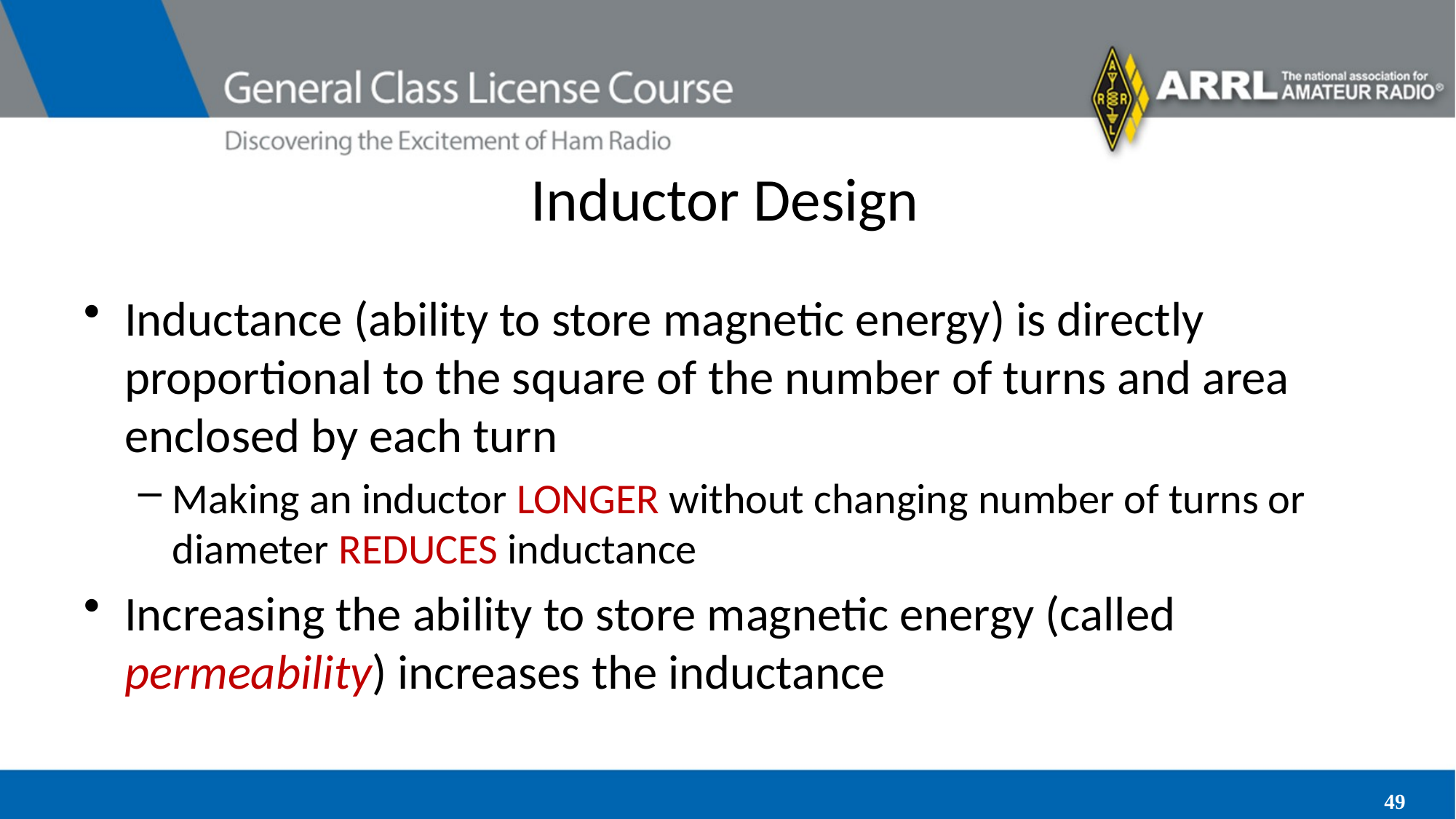

# Inductor Design
Inductance (ability to store magnetic energy) is directly proportional to the square of the number of turns and area enclosed by each turn
Making an inductor LONGER without changing number of turns or diameter REDUCES inductance
Increasing the ability to store magnetic energy (called permeability) increases the inductance